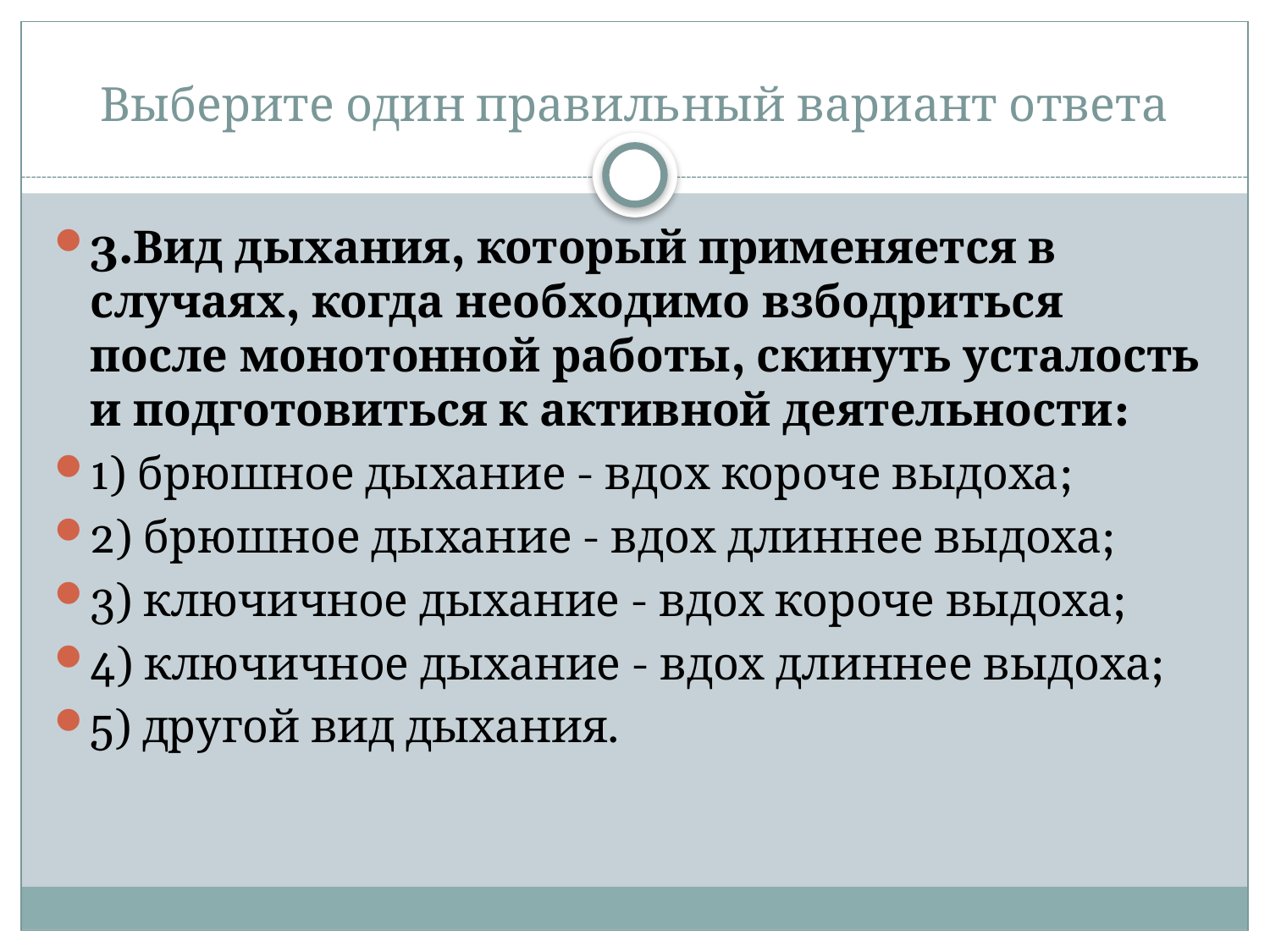

# Выберите один правильный вариант ответа
3.Вид дыхания, который применяется в случаях, когда необходимо взбодриться после монотонной работы, скинуть усталость и подготовиться к активной деятельности:
1) брюшное дыхание - вдох короче выдоха;
2) брюшное дыхание - вдох длиннее выдоха;
3) ключичное дыхание - вдох короче выдоха;
4) ключичное дыхание - вдох длиннее выдоха;
5) другой вид дыхания.